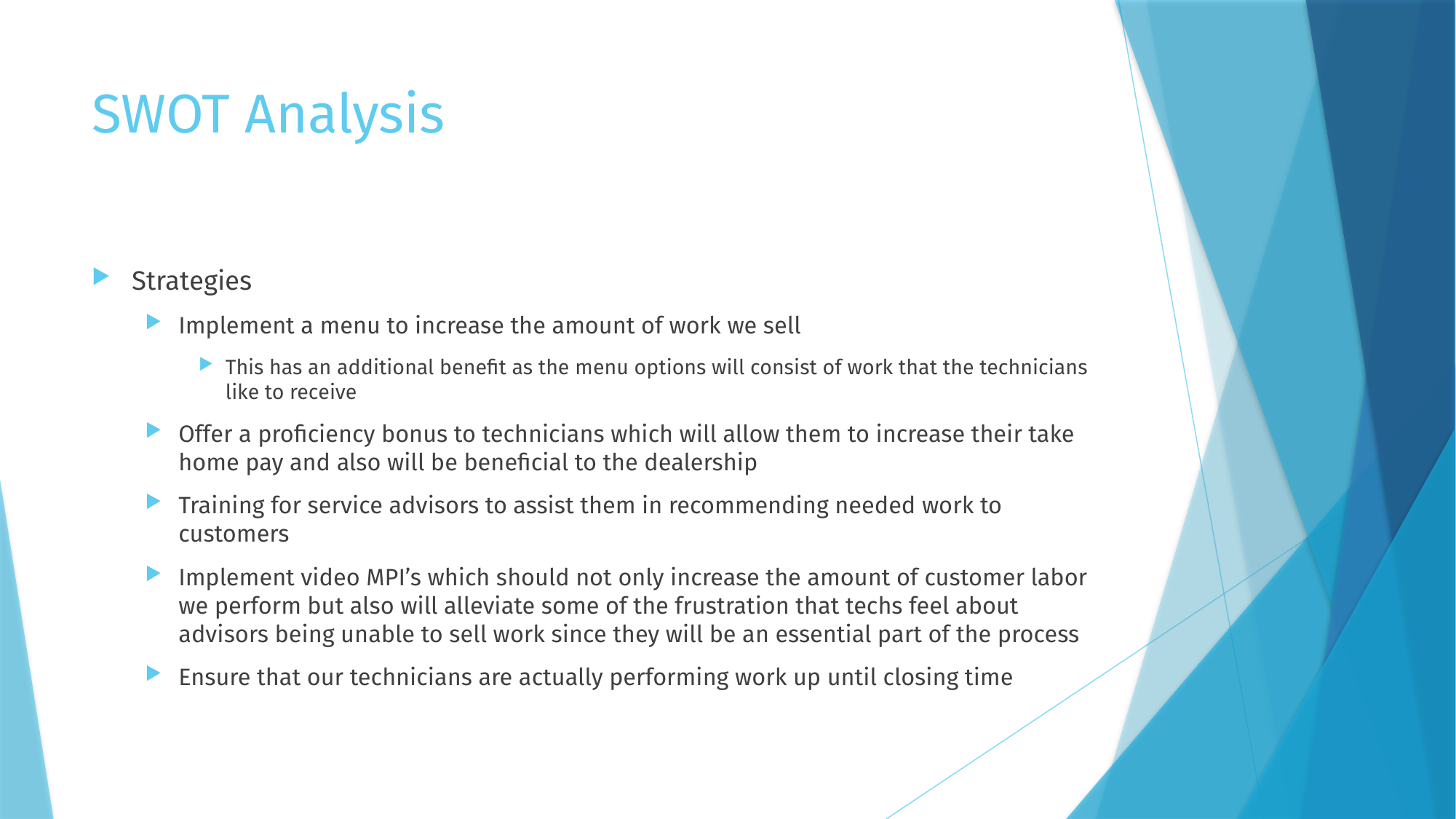

# SWOT Analysis
Strategies
Implement a menu to increase the amount of work we sell
This has an additional benefit as the menu options will consist of work that the technicians like to receive
Offer a proficiency bonus to technicians which will allow them to increase their take home pay and also will be beneficial to the dealership
Training for service advisors to assist them in recommending needed work to customers
Implement video MPI’s which should not only increase the amount of customer labor we perform but also will alleviate some of the frustration that techs feel about advisors being unable to sell work since they will be an essential part of the process
Ensure that our technicians are actually performing work up until closing time